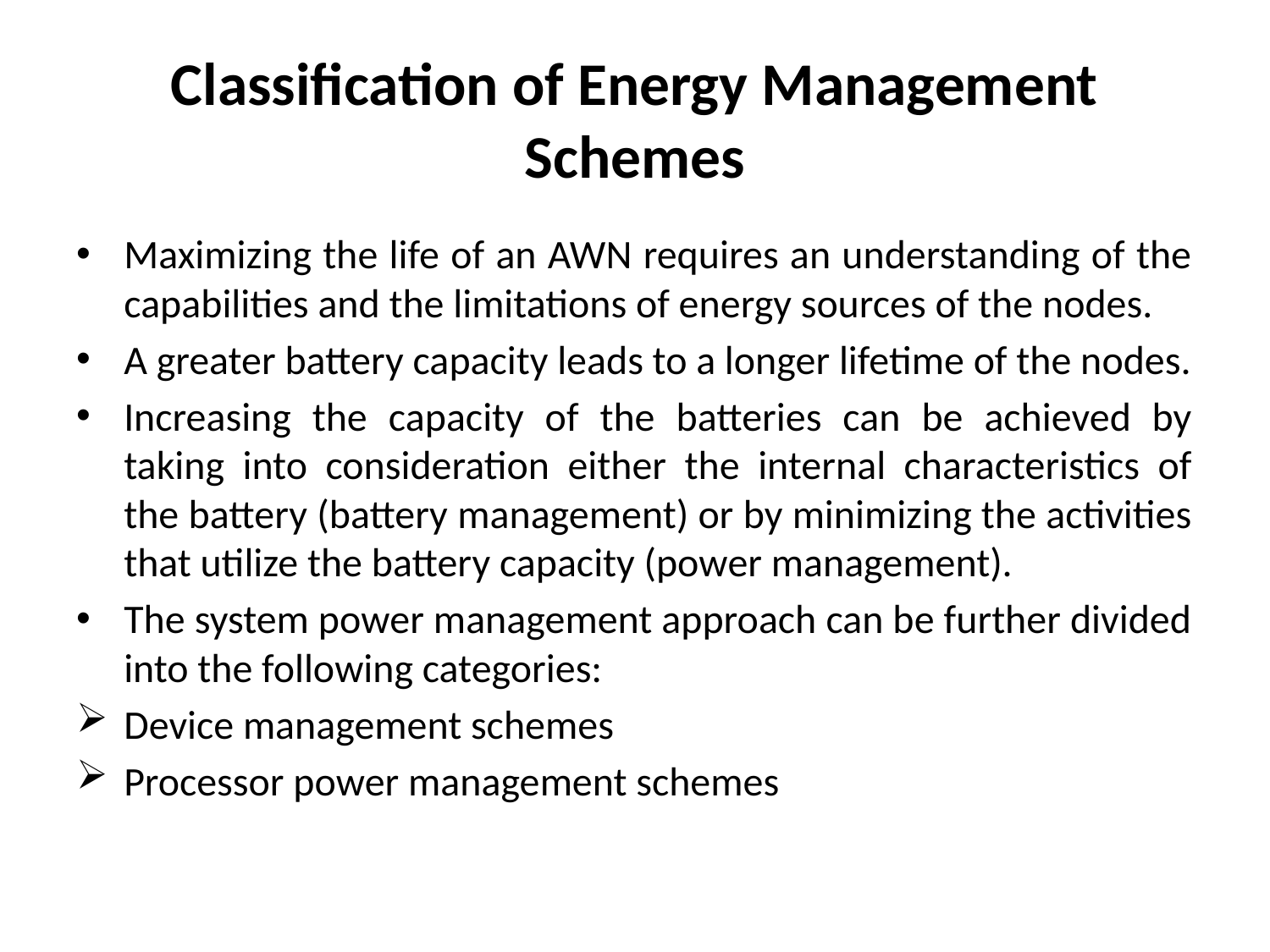

# Classification of Energy Management Schemes
Maximizing the life of an AWN requires an understanding of the capabilities and the limitations of energy sources of the nodes.
A greater battery capacity leads to a longer lifetime of the nodes.
Increasing the capacity of the batteries can be achieved by taking into consideration either the internal characteristics of the battery (battery management) or by minimizing the activities that utilize the battery capacity (power management).
The system power management approach can be further divided into the following categories:
Device management schemes
Processor power management schemes